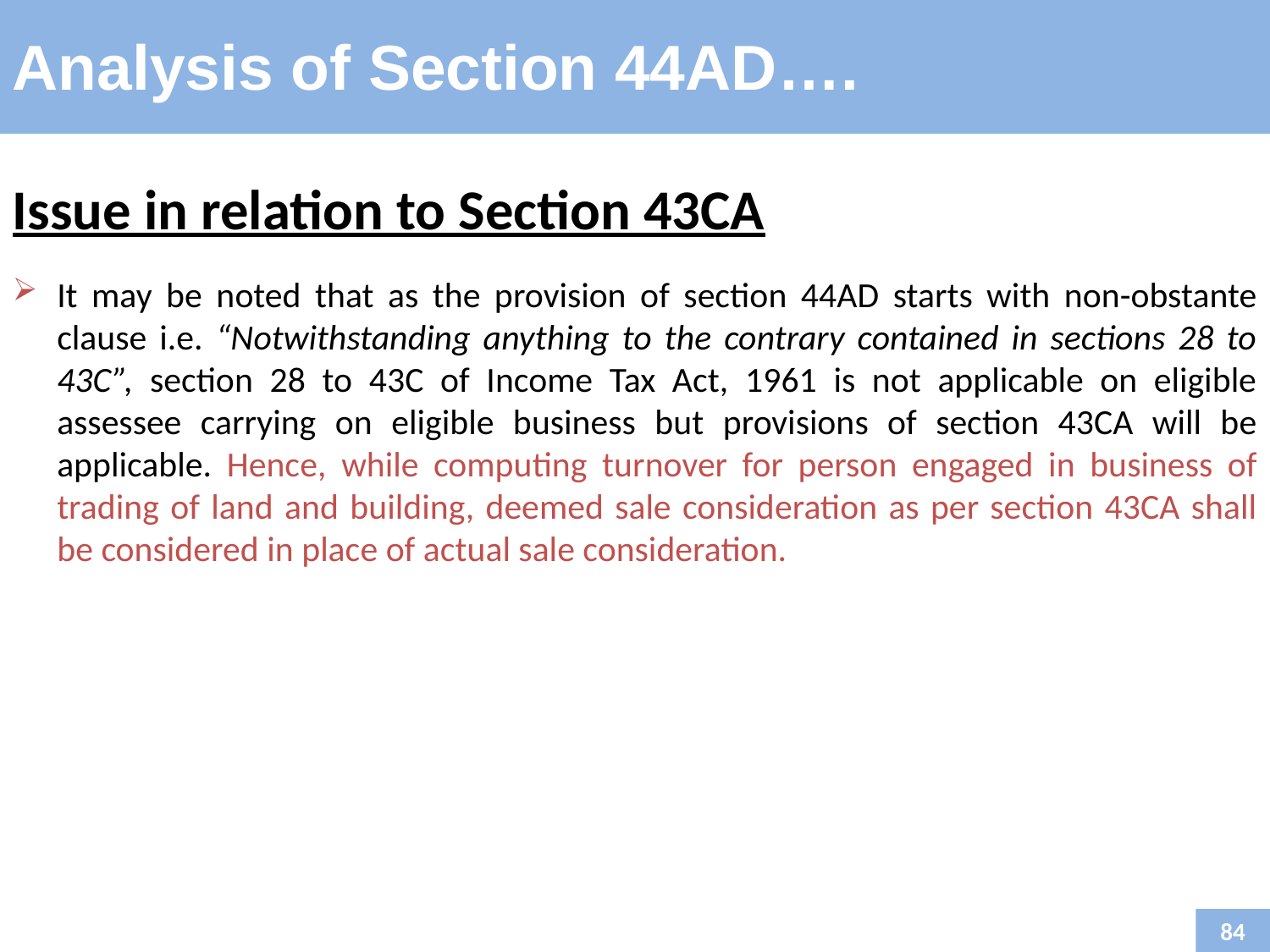

Analysis of Section 44AD….
Issue in relation to Section 43CA
It may be noted that as the provision of section 44AD starts with non-obstante clause i.e. “Notwithstanding anything to the contrary contained in sections 28 to 43C”, section 28 to 43C of Income Tax Act, 1961 is not applicable on eligible assessee carrying on eligible business but provisions of section 43CA will be applicable. Hence, while computing turnover for person engaged in business of trading of land and building, deemed sale consideration as per section 43CA shall be considered in place of actual sale consideration.
84